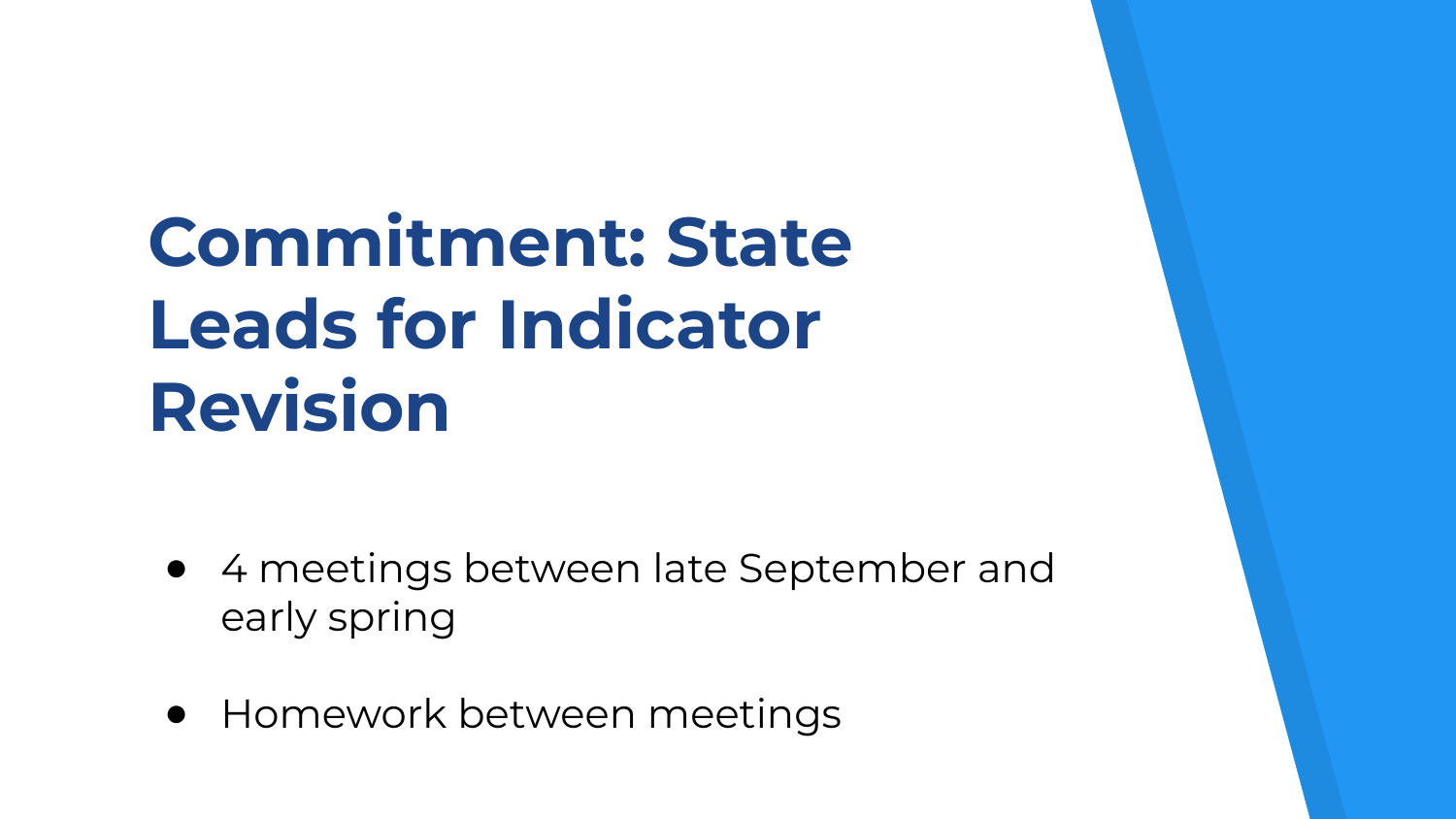

# Commitment: State Leads for Indicator Revision

4 meetings between late September and early spring
Homework between meetings